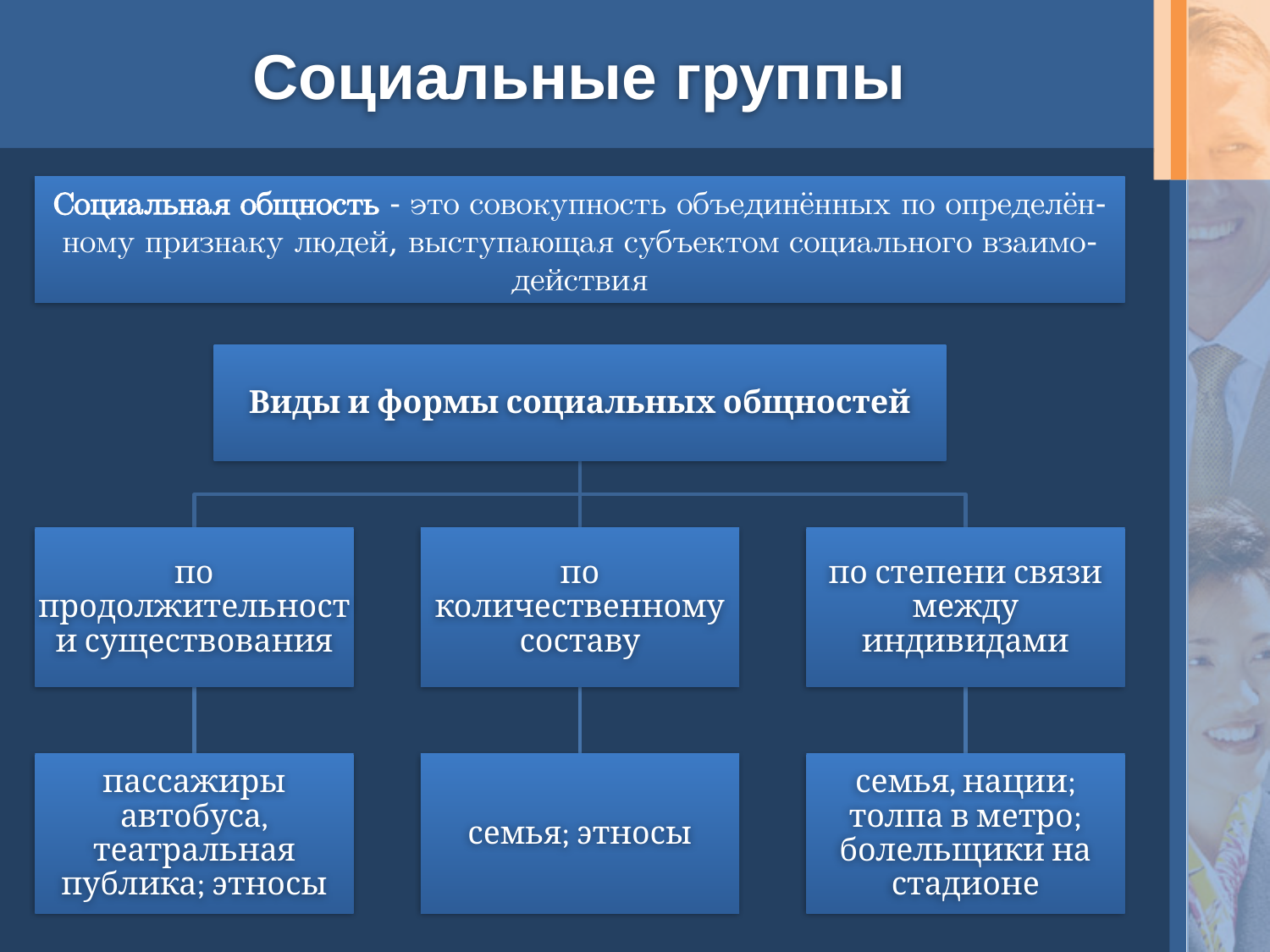

# Социальные группы
Социальная общность - это совокупность объединённых по определён- ному признаку людей, выступающая субъектом социального взаимо- действия

Виды и формы социальных общностей

по продолжительности существования

по количественному составу

по степени связи между индивидами

пассажиры автобуса, театральная публика; этносы

семья; этносы

семья, нации; толпа в метро; болельщики на стадионе